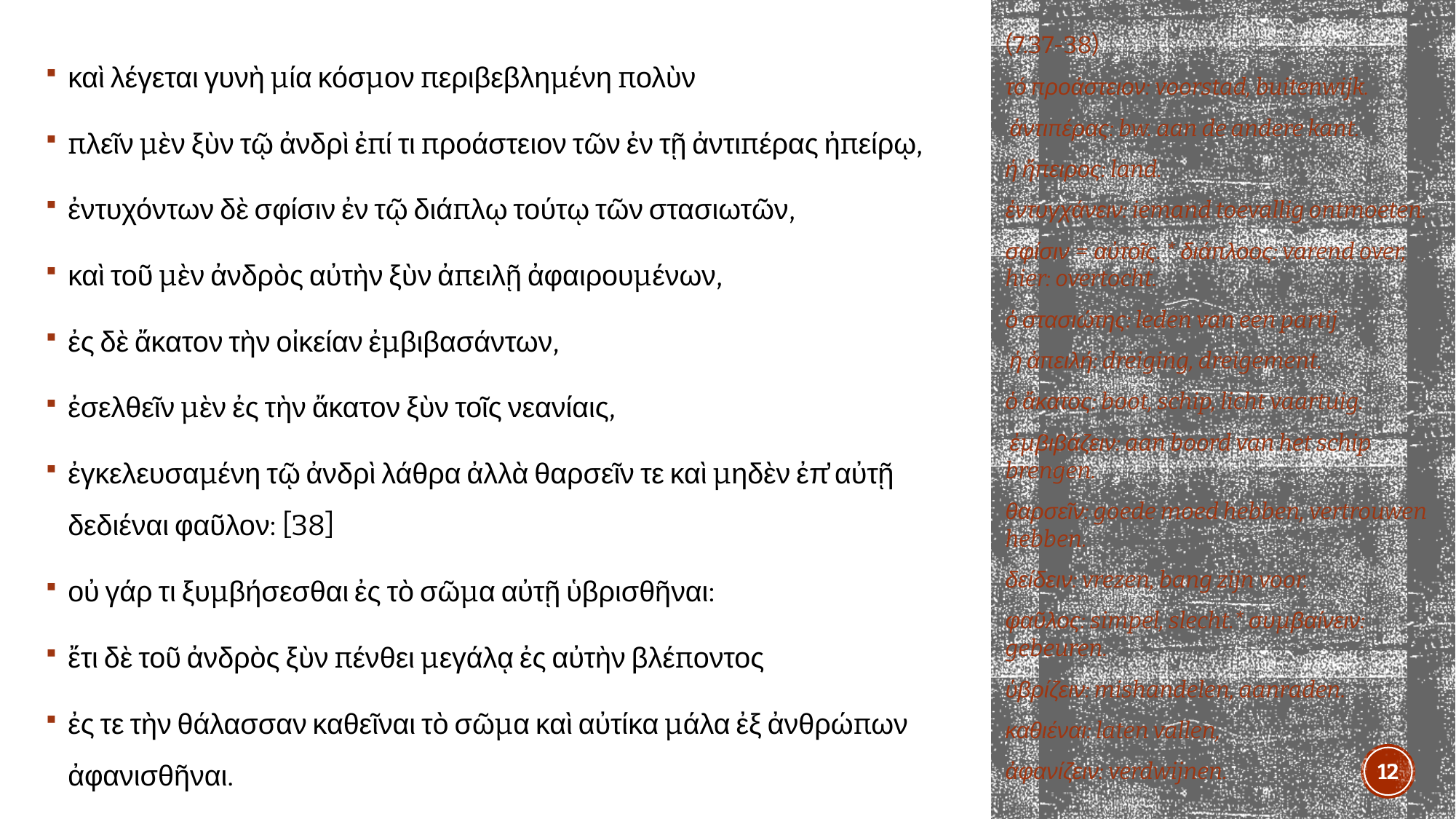

(7.37-38)
τό προάστειον: voorstad, buitenwijk.
 ἀντιπέρας: bw. aan de andere kant.
ἡ ἤπειρος: land.
ἐντυγχάνειν: iemand toevallig ontmoeten.
σφίσιν = αὐτοῖς. * διάπλοος: varend over, hier: overtocht.
ὁ στασιώτης: leden van een partij
 ἡ ἀπειλή: dreiging, dreigement.
ὁ ἄκατος: boot, schip, licht vaartuig.
 ἐμβιβάζειν: aan boord van het schip brengen.
θαρσεῖν: goede moed hebben, vertrouwen hebben.
δείδειν: vrezen, bang zijn voor.
φαῦλος: simpel, slecht.* συμβαίνειν: gebeuren.
ὑβρίζειν: mishandelen, aanraden.
καθιέναι: laten vallen,
ἀφανίζειν: verdwijnen.

καὶ λέγεται γυνὴ μία κόσμον περιβεβλημένη πολὺν
πλεῖν μὲν ξὺν τῷ ἀνδρὶ ἐπί τι προάστειον τῶν ἐν τῇ ἀντιπέρας ἠπείρῳ,
ἐντυχόντων δὲ σφίσιν ἐν τῷ διάπλῳ τούτῳ τῶν στασιωτῶν,
καὶ τοῦ μὲν ἀνδρὸς αὐτὴν ξὺν ἀπειλῇ ἀφαιρουμένων,
ἐς δὲ ἄκατον τὴν οἰκείαν ἐμβιβασάντων,
ἐσελθεῖν μὲν ἐς τὴν ἄκατον ξὺν τοῖς νεανίαις,
ἐγκελευσαμένη τῷ ἀνδρὶ λάθρα ἀλλὰ θαρσεῖν τε καὶ μηδὲν ἐπ̓ αὐτῇ δεδιέναι φαῦλον: [38]
οὐ γάρ τι ξυμβήσεσθαι ἐς τὸ σῶμα αὐτῇ ὑβρισθῆναι:
ἔτι δὲ τοῦ ἀνδρὸς ξὺν πένθει μεγάλᾳ ἐς αὐτὴν βλέποντος
ἐς τε τὴν θάλασσαν καθεῖναι τὸ σῶμα καὶ αὐτίκα μάλα ἐξ ἀνθρώπων ἀφανισθῆναι.
12